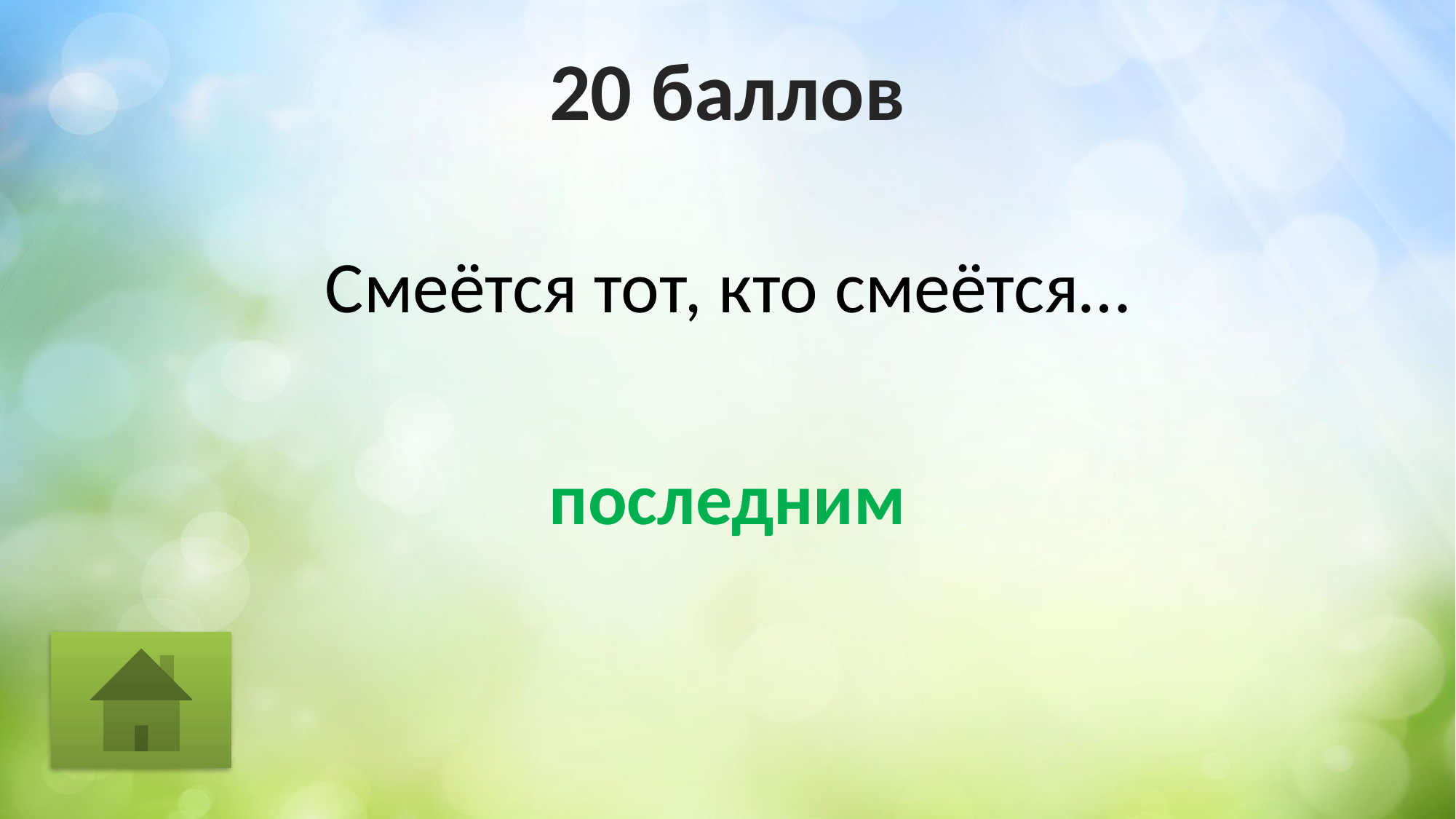

# 20 баллов
Смеётся тот, кто смеётся…
последним